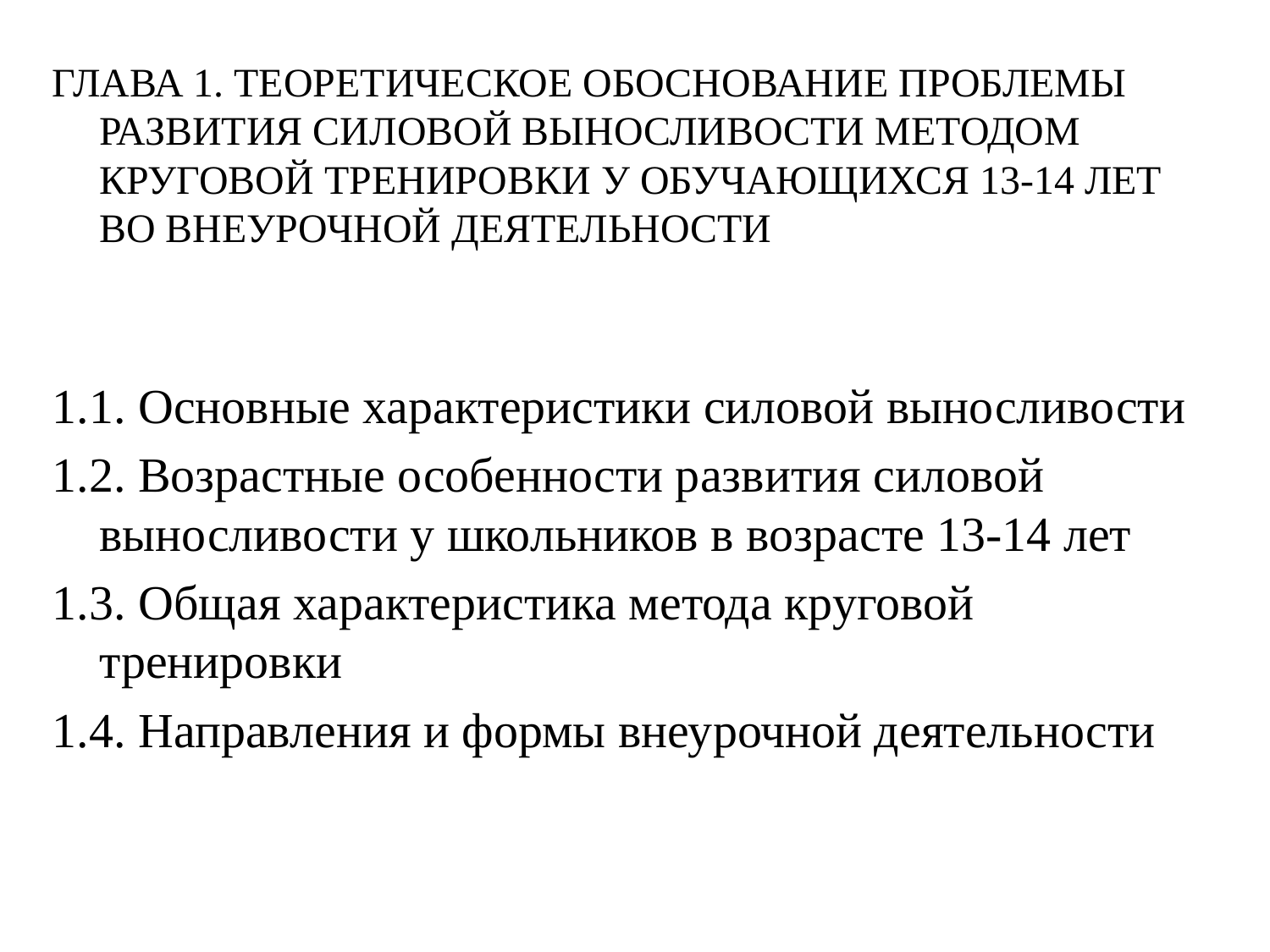

ГЛАВА 1. ТЕОРЕТИЧЕСКОЕ ОБОСНОВАНИЕ ПРОБЛЕМЫ      РАЗВИТИЯ СИЛОВОЙ ВЫНОСЛИВОСТИ МЕТОДОМ КРУГОВОЙ ТРЕНИРОВКИ У ОБУЧАЮЩИХСЯ 13-14 ЛЕТ ВО ВНЕУРОЧНОЙ ДЕЯТЕЛЬНОСТИ

1.1. Основные характеристики силовой выносливости
1.2. Возрастные особенности развития силовой выносливости у школьников в возрасте 13-14 лет
1.3. Общая характеристика метода круговой тренировки
1.4. Направления и формы внеурочной деятельности